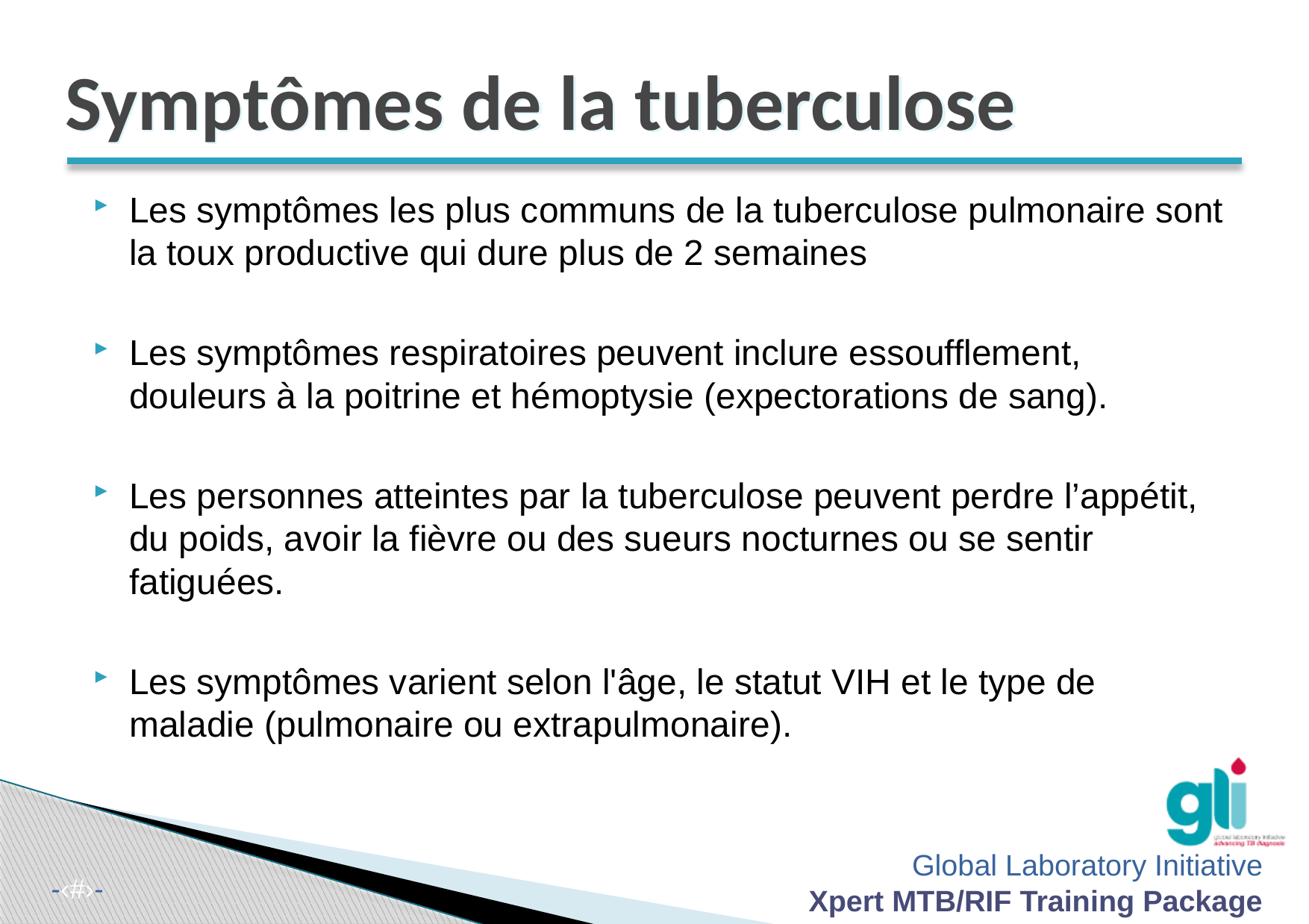

# Symptômes de la tuberculose
Les symptômes les plus communs de la tuberculose pulmonaire sont la toux productive qui dure plus de 2 semaines

Les symptômes respiratoires peuvent inclure essoufflement, douleurs à la poitrine et hémoptysie (expectorations de sang).

Les personnes atteintes par la tuberculose peuvent perdre l’appétit, du poids, avoir la fièvre ou des sueurs nocturnes ou se sentir fatiguées.

Les symptômes varient selon l'âge, le statut VIH et le type de maladie (pulmonaire ou extrapulmonaire).